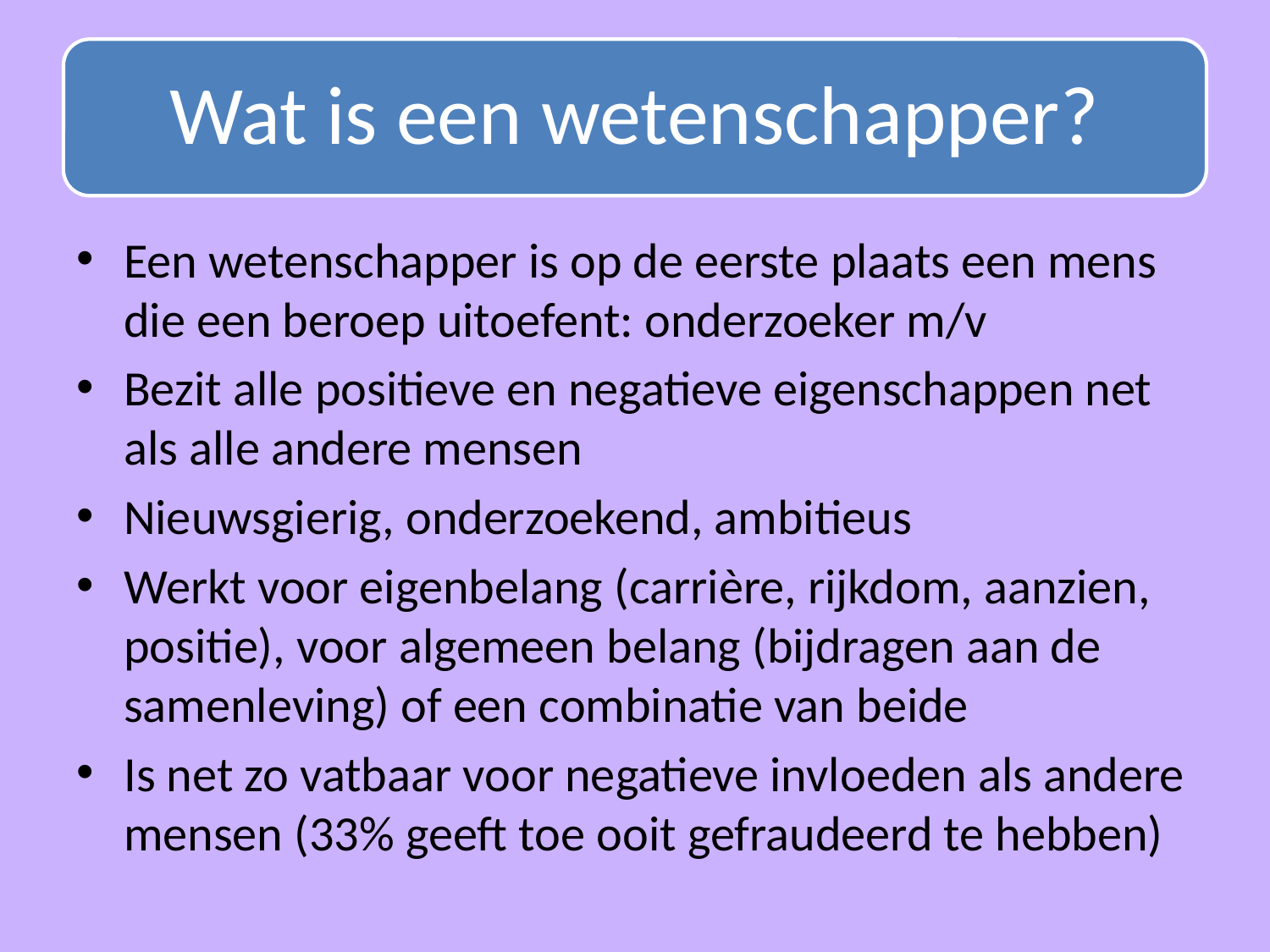

Wat is een wetenschapper?
Een wetenschapper is op de eerste plaats een mens die een beroep uitoefent: onderzoeker m/v
Bezit alle positieve en negatieve eigenschappen net als alle andere mensen
Nieuwsgierig, onderzoekend, ambitieus
Werkt voor eigenbelang (carrière, rijkdom, aanzien, positie), voor algemeen belang (bijdragen aan de samenleving) of een combinatie van beide
Is net zo vatbaar voor negatieve invloeden als andere mensen (33% geeft toe ooit gefraudeerd te hebben)